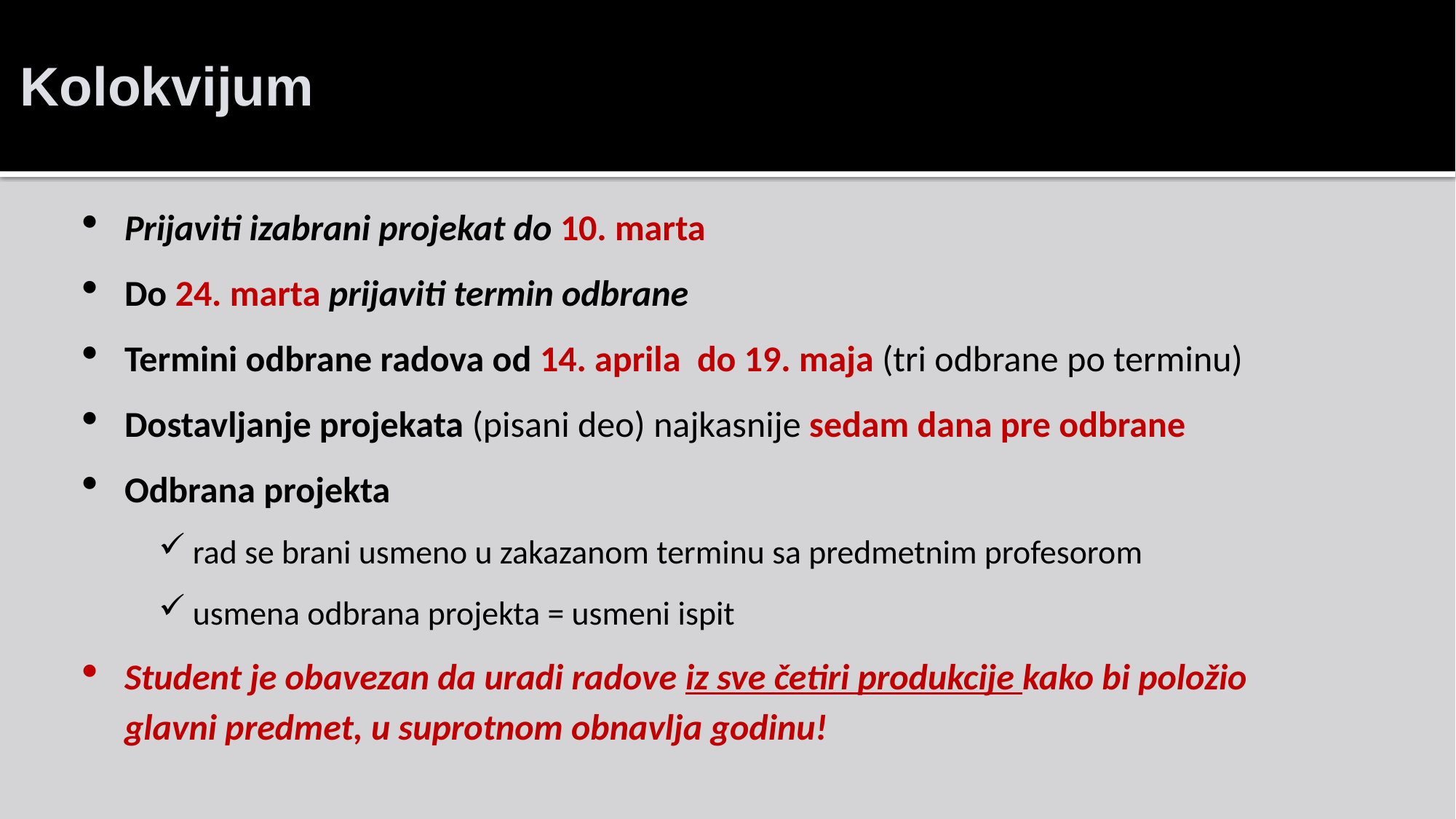

# Kolokvijum
Prijaviti izabrani projekat do 10. marta
Do 24. marta prijaviti termin odbrane
Termini odbrane radova od 14. aprila  do 19. maja (tri odbrane po terminu)
Dostavljanje projekata (pisani deo) najkasnije sedam dana pre odbrane
Odbrana projekta
rad se brani usmeno u zakazanom terminu sa predmetnim profesorom
usmena odbrana projekta = usmeni ispit
Student je obavezan da uradi radove iz sve četiri produkcije kako bi položio glavni predmet, u suprotnom obnavlja godinu!